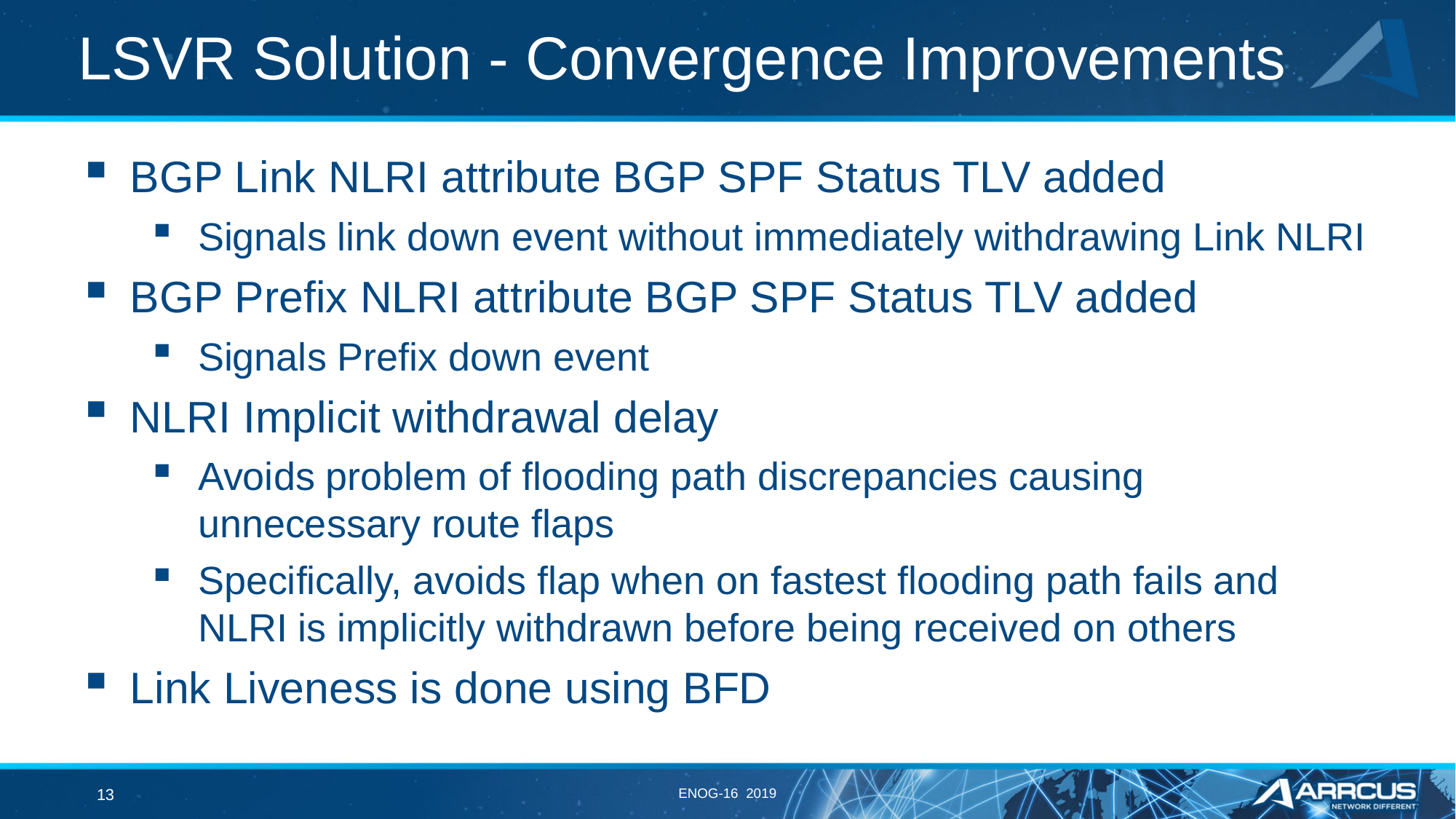

# LSVR Solution - Convergence Improvements
BGP Link NLRI attribute BGP SPF Status TLV added
Signals link down event without immediately withdrawing Link NLRI
BGP Prefix NLRI attribute BGP SPF Status TLV added
Signals Prefix down event
NLRI Implicit withdrawal delay
Avoids problem of flooding path discrepancies causing unnecessary route flaps
Specifically, avoids flap when on fastest flooding path fails and NLRI is implicitly withdrawn before being received on others
Link Liveness is done using BFD
13
ENOG-16  2019